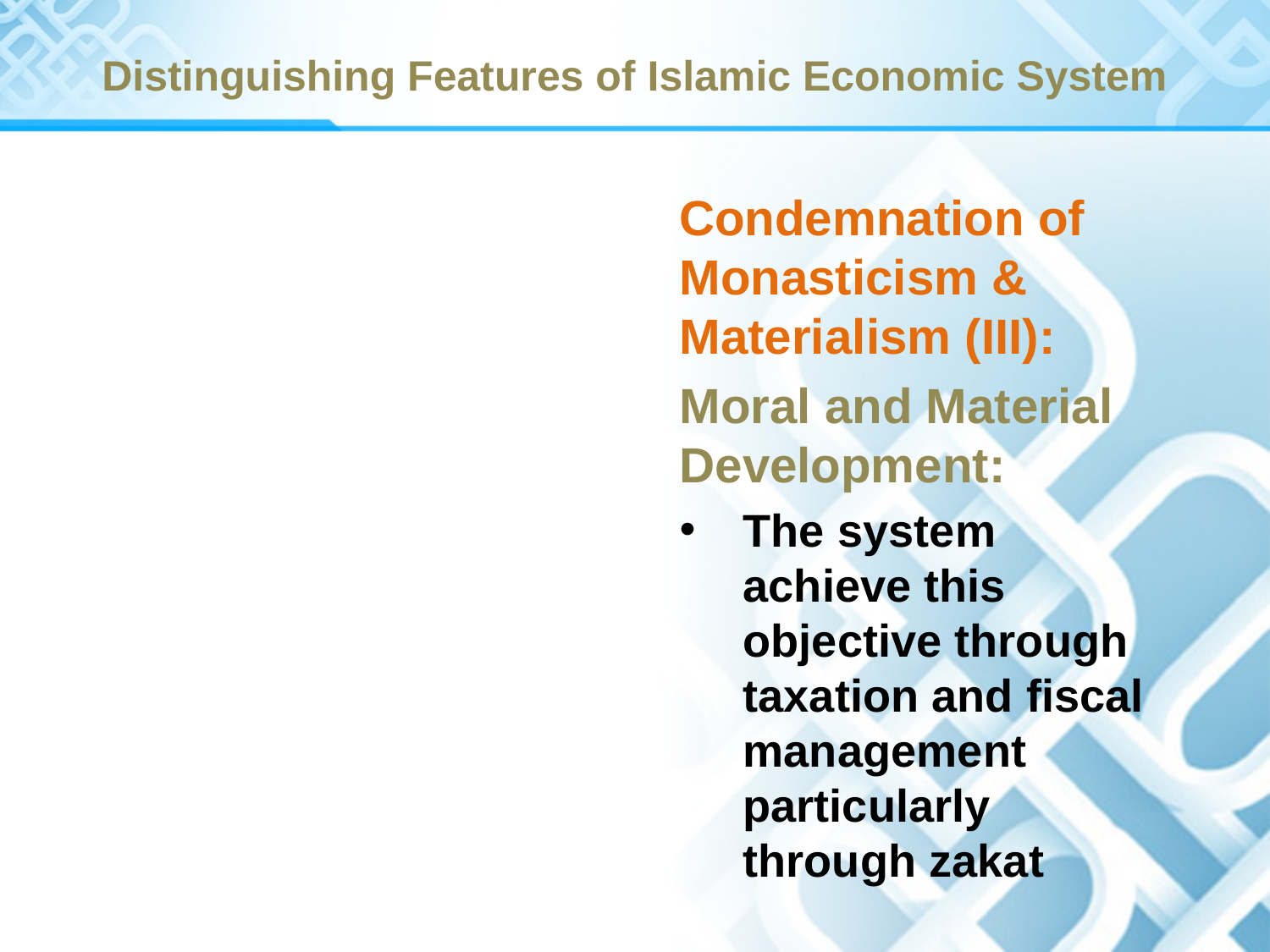

Distinguishing Features of Islamic Economic System
Condemnation of Monasticism & Materialism (III):
Moral and Material Development:
The system achieve this objective through taxation and fiscal management particularly through zakat